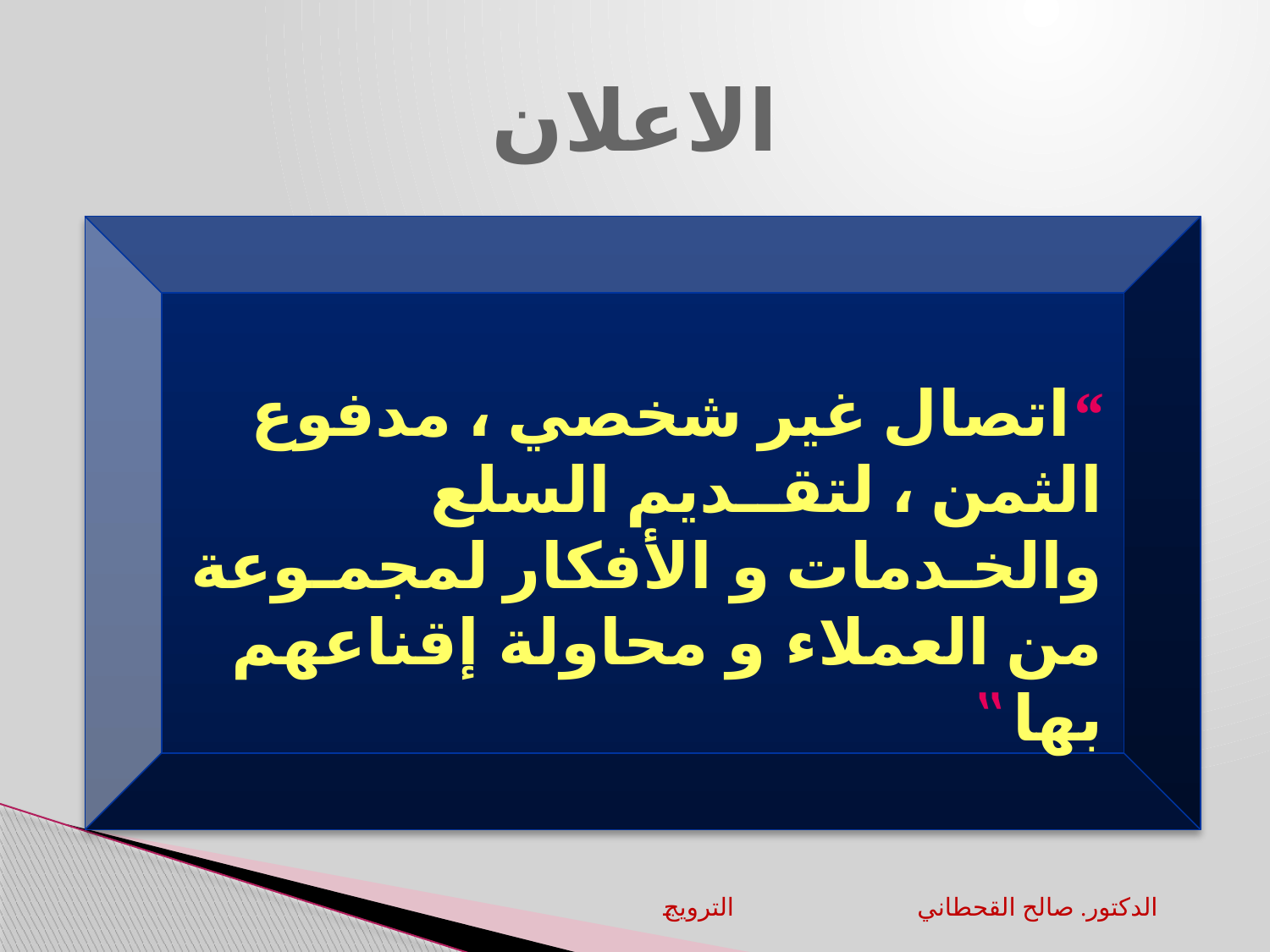

# الاعلان

“اتصال غير شخصي ، مدفوع الثمن ، لتقــديم السلع والخـدمات و الأفكار لمجمـوعة من العملاء و محاولة إقناعهم بها“
الترويج		الدكتور. صالح القحطاني